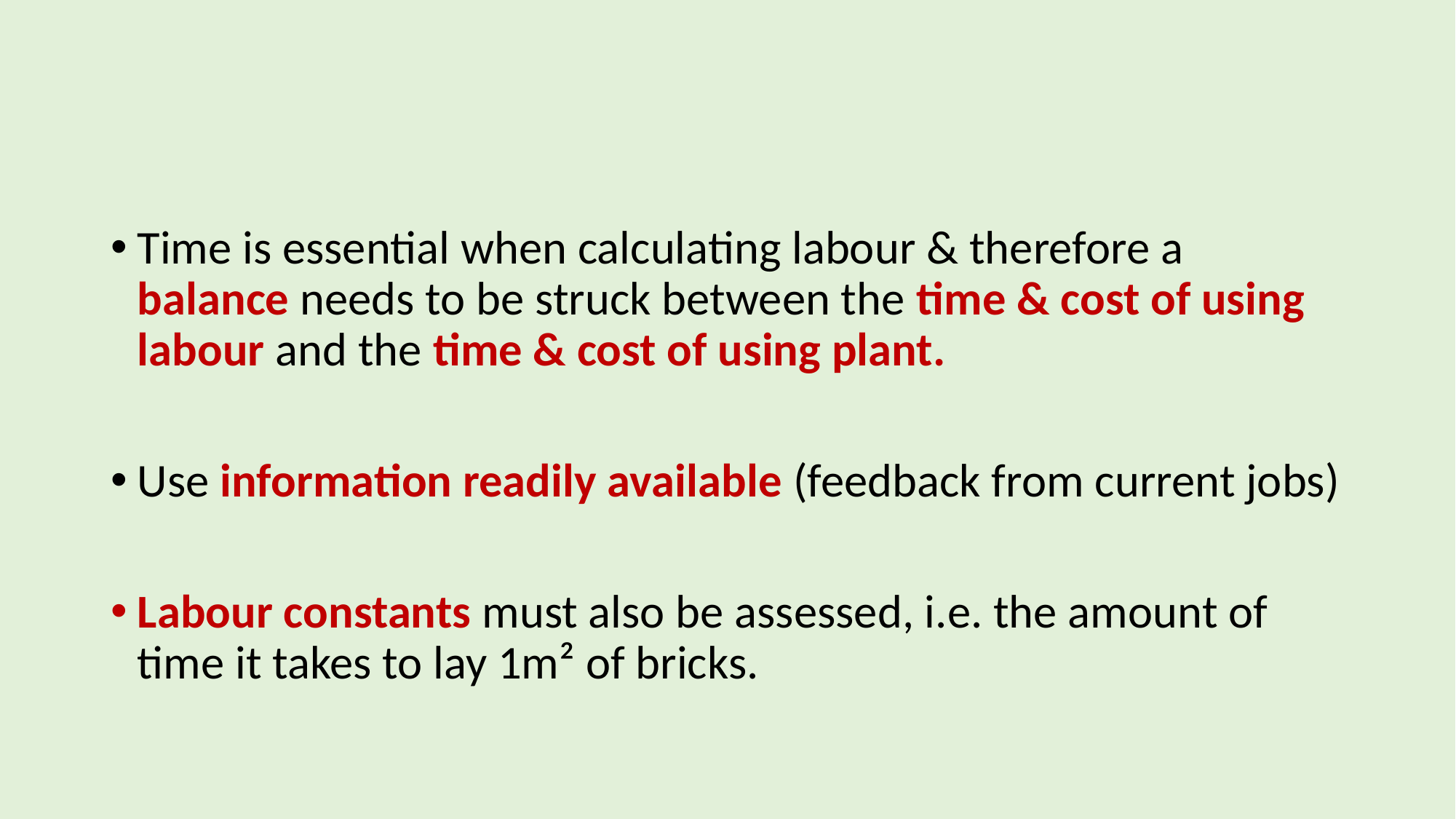

#
Time is essential when calculating labour & therefore a balance needs to be struck between the time & cost of using labour and the time & cost of using plant.

Use information readily available (feedback from current jobs)

Labour constants must also be assessed, i.e. the amount of time it takes to lay 1m² of bricks.